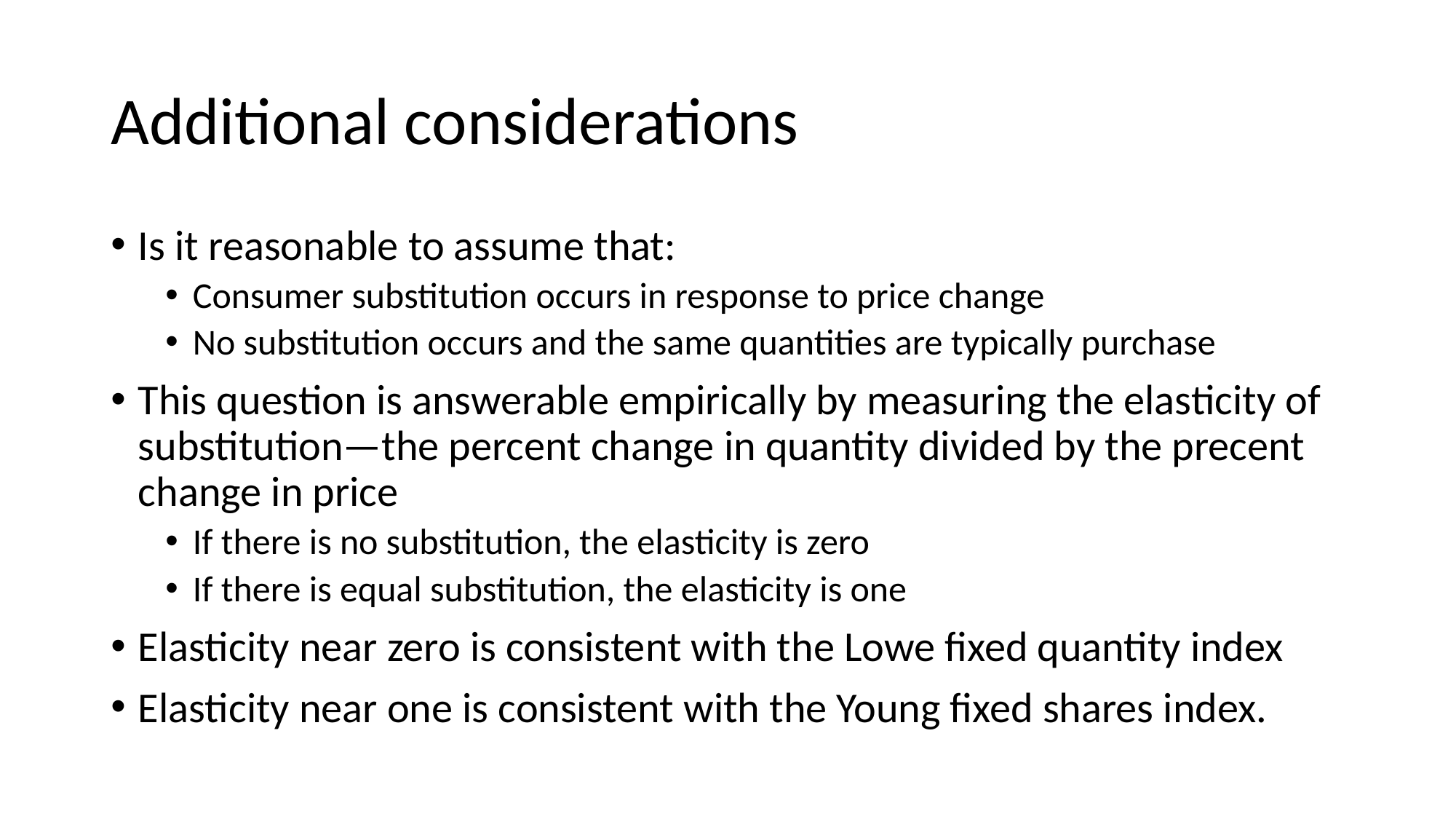

# Additional considerations
Is it reasonable to assume that:
Consumer substitution occurs in response to price change
No substitution occurs and the same quantities are typically purchase
This question is answerable empirically by measuring the elasticity of substitution—the percent change in quantity divided by the precent change in price
If there is no substitution, the elasticity is zero
If there is equal substitution, the elasticity is one
Elasticity near zero is consistent with the Lowe fixed quantity index
Elasticity near one is consistent with the Young fixed shares index.